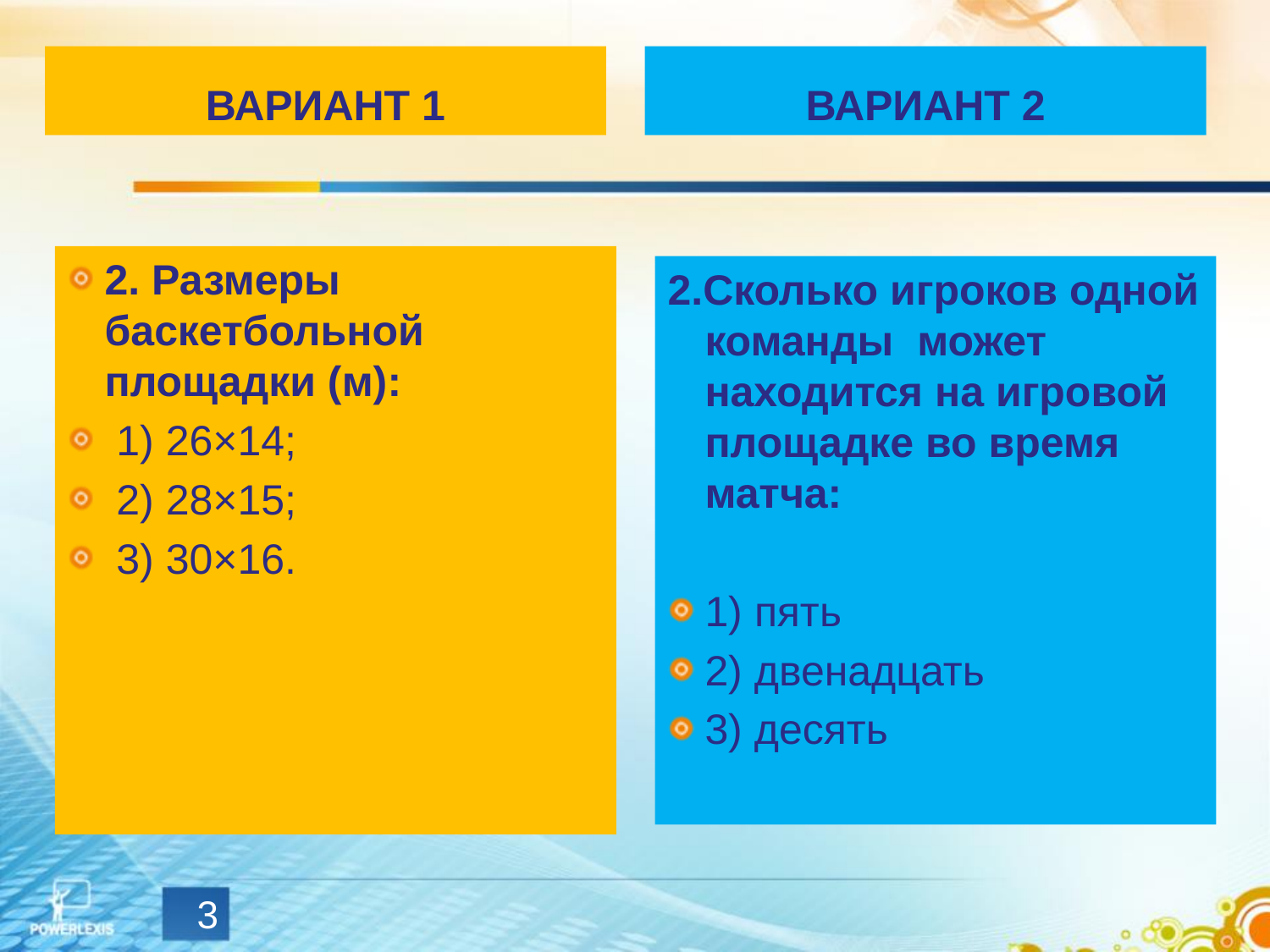

ВАРИАНТ 1
ВАРИАНТ 2
2. Размеры баскетбольной площадки (м):
 1) 26×14;
 2) 28×15;
 3) 30×16.
2.Сколько игроков одной команды  может находится на игровой площадке во время матча:

1) пять
2) двенадцать
3) десять
3